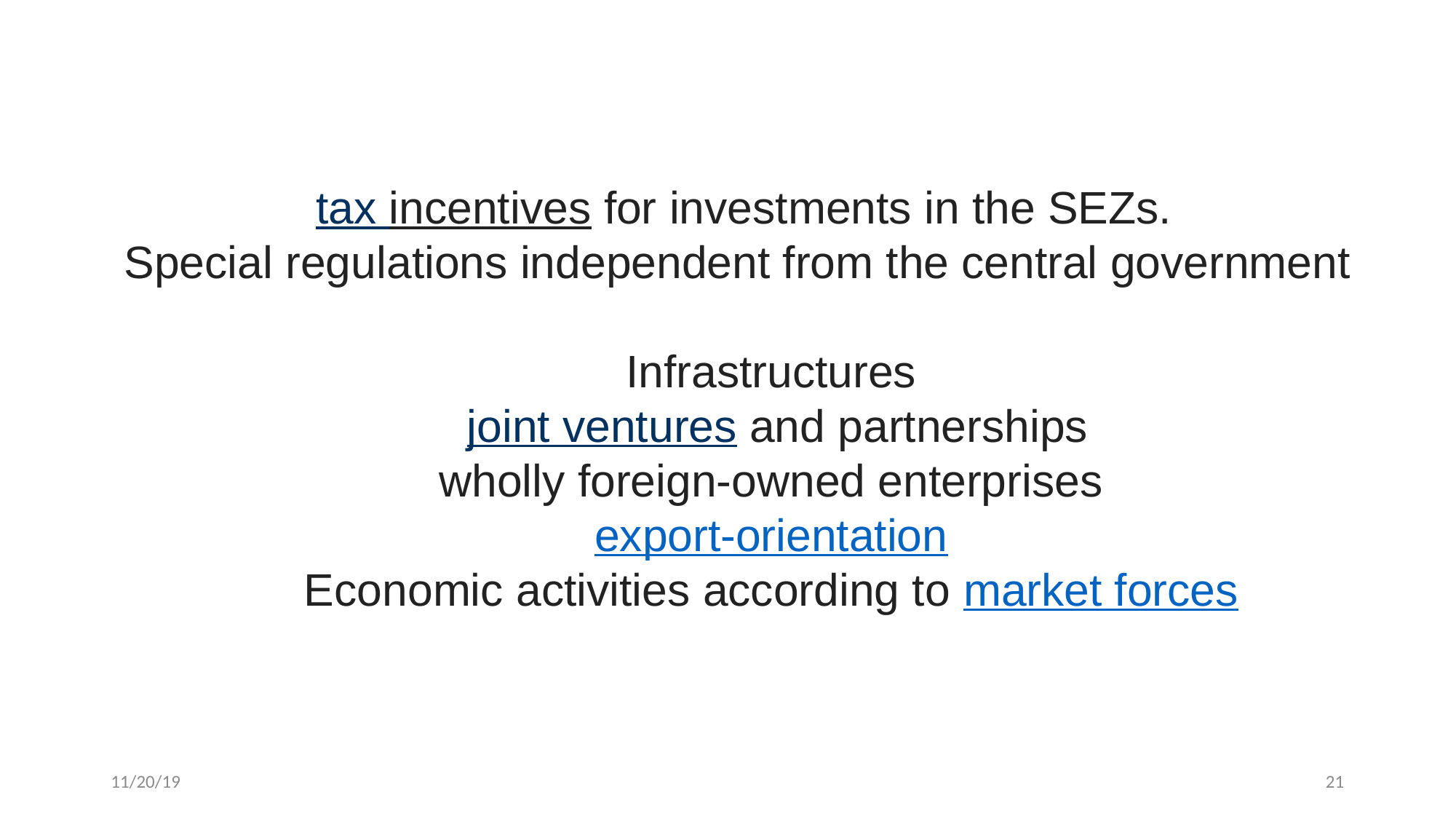

tax incentives for investments in the SEZs.
Special regulations independent from the central government

Infrastructures
 joint ventures and partnerships
wholly foreign-owned enterprises
export-orientation
Economic activities according to market forces
11/20/19

21